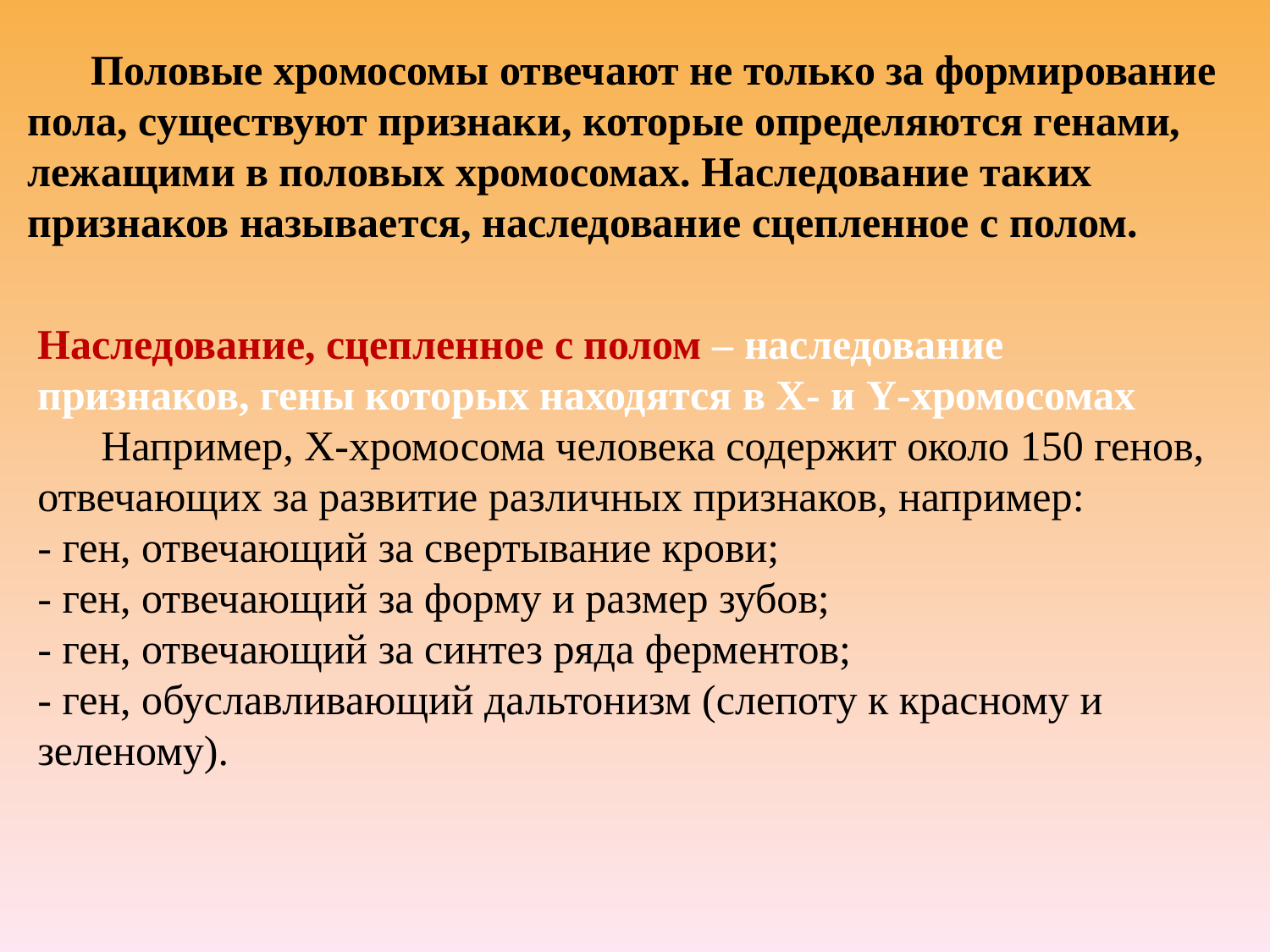

Половые хромосомы отвечают не только за формирование пола, существуют признаки, которые определяются генами, лежащими в половых хромосомах. Наследование таких признаков называется, наследование сцепленное с полом.
# Наследование, сцепленное с полом – наследование признаков, гены которых находятся в Х- и Y-хромосомах Например, Х-хромосома человека содержит около 150 генов, отвечающих за развитие различных признаков, например: - ген, отвечающий за свертывание крови; - ген, отвечающий за форму и размер зубов; - ген, отвечающий за синтез ряда ферментов; - ген, обуславливающий дальтонизм (слепоту к красному и зеленому).